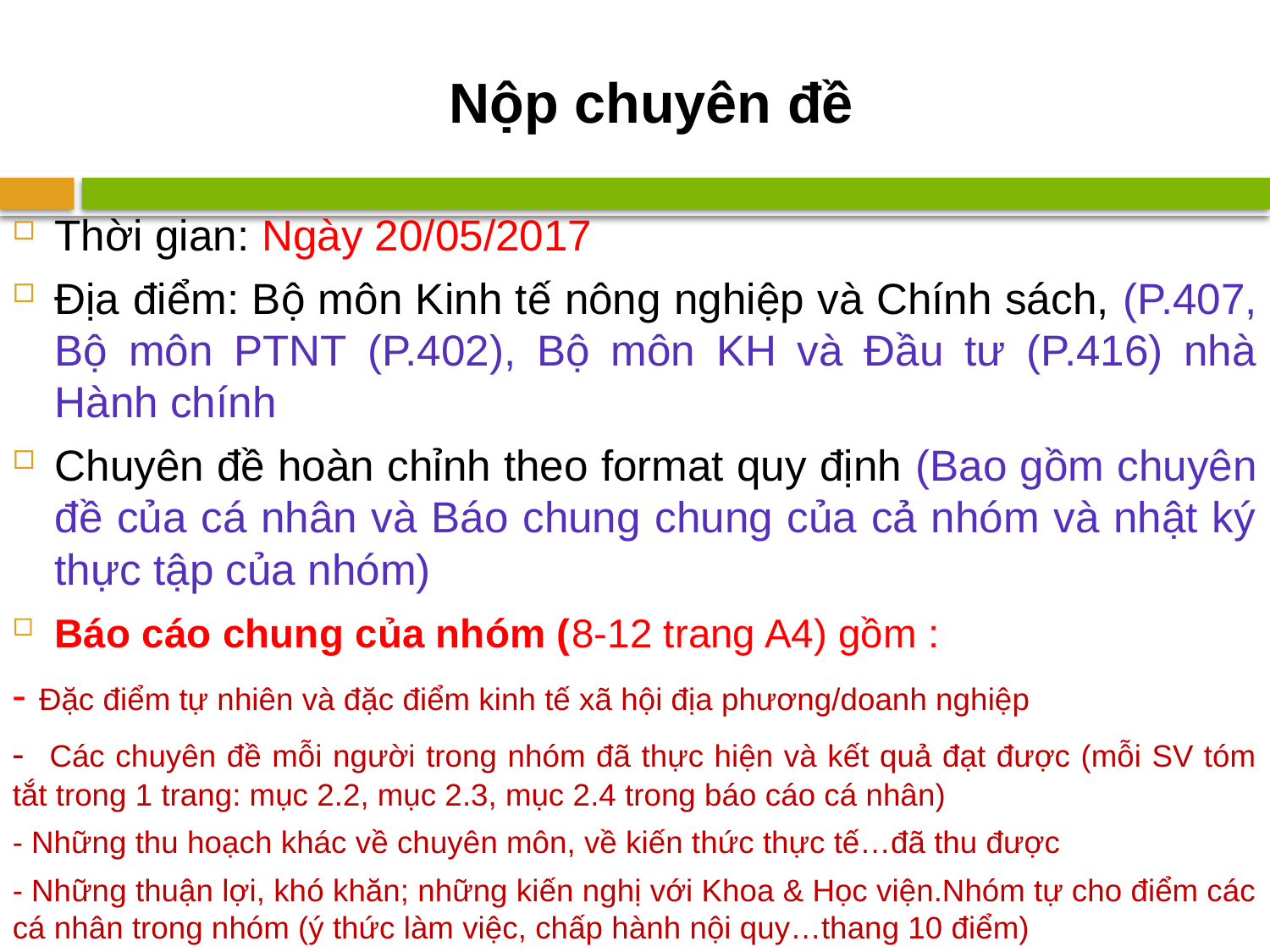

# Nộp chuyên đề
Thời gian: Ngày 20/05/2017
Địa điểm: Bộ môn Kinh tế nông nghiệp và Chính sách, (P.407, Bộ môn PTNT (P.402), Bộ môn KH và Đầu tư (P.416) nhà Hành chính
Chuyên đề hoàn chỉnh theo format quy định (Bao gồm chuyên đề của cá nhân và Báo chung chung của cả nhóm và nhật ký thực tập của nhóm)
Báo cáo chung của nhóm (8-12 trang A4) gồm :
- Đặc điểm tự nhiên và đặc điểm kinh tế xã hội địa phương/doanh nghiệp
-  Các chuyên đề mỗi người trong nhóm đã thực hiện và kết quả đạt được (mỗi SV tóm tắt trong 1 trang: mục 2.2, mục 2.3, mục 2.4 trong báo cáo cá nhân)
- Những thu hoạch khác về chuyên môn, về kiến thức thực tế…đã thu được
- Những thuận lợi, khó khăn; những kiến nghị với Khoa & Học viện.Nhóm tự cho điểm các cá nhân trong nhóm (ý thức làm việc, chấp hành nội quy…thang 10 điểm)